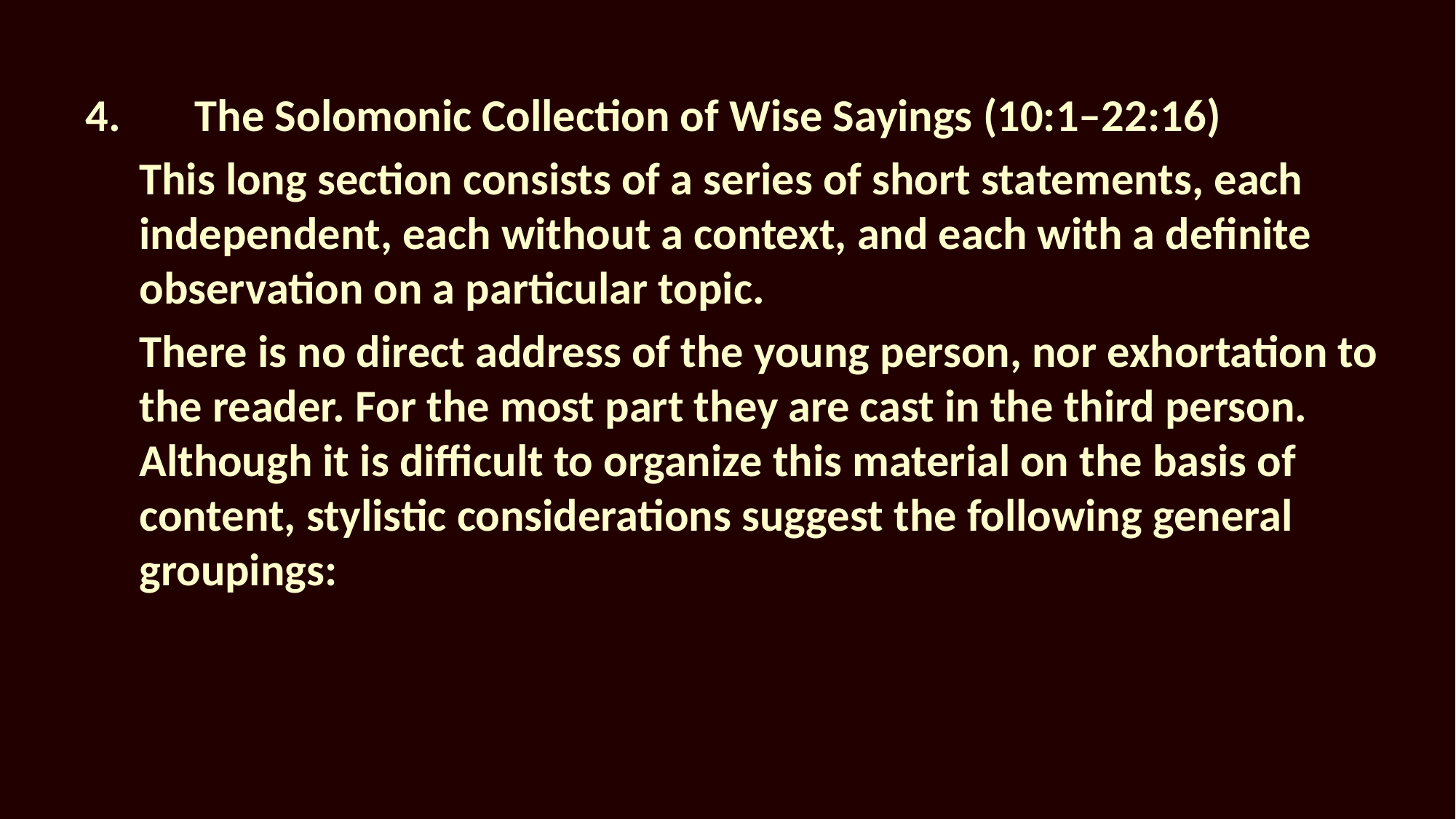

4.	The Solomonic Collection of Wise Sayings (10:1–22:16)
This long section consists of a series of short statements, each independent, each without a context, and each with a definite observation on a particular topic.
There is no direct address of the young person, nor exhortation to the reader. For the most part they are cast in the third person. Although it is difficult to organize this material on the basis of content, stylistic considerations suggest the following general groupings: